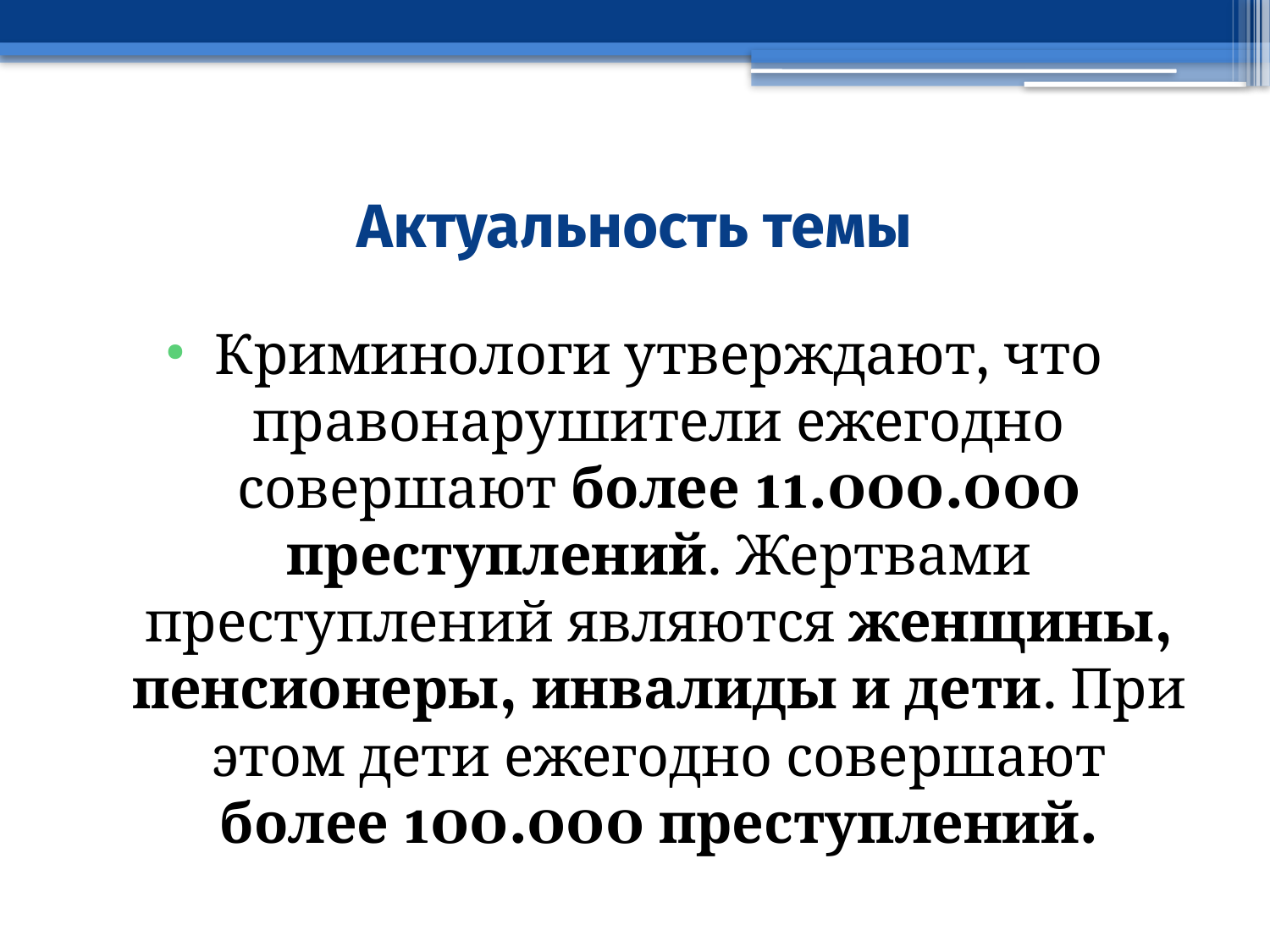

# Актуальность темы
Криминологи утверждают, что правонарушители ежегодно совершают более 11.000.000 преступлений. Жертвами преступлений являются женщины, пенсионеры, инвалиды и дети. При этом дети ежегодно совершают более 100.000 преступлений.